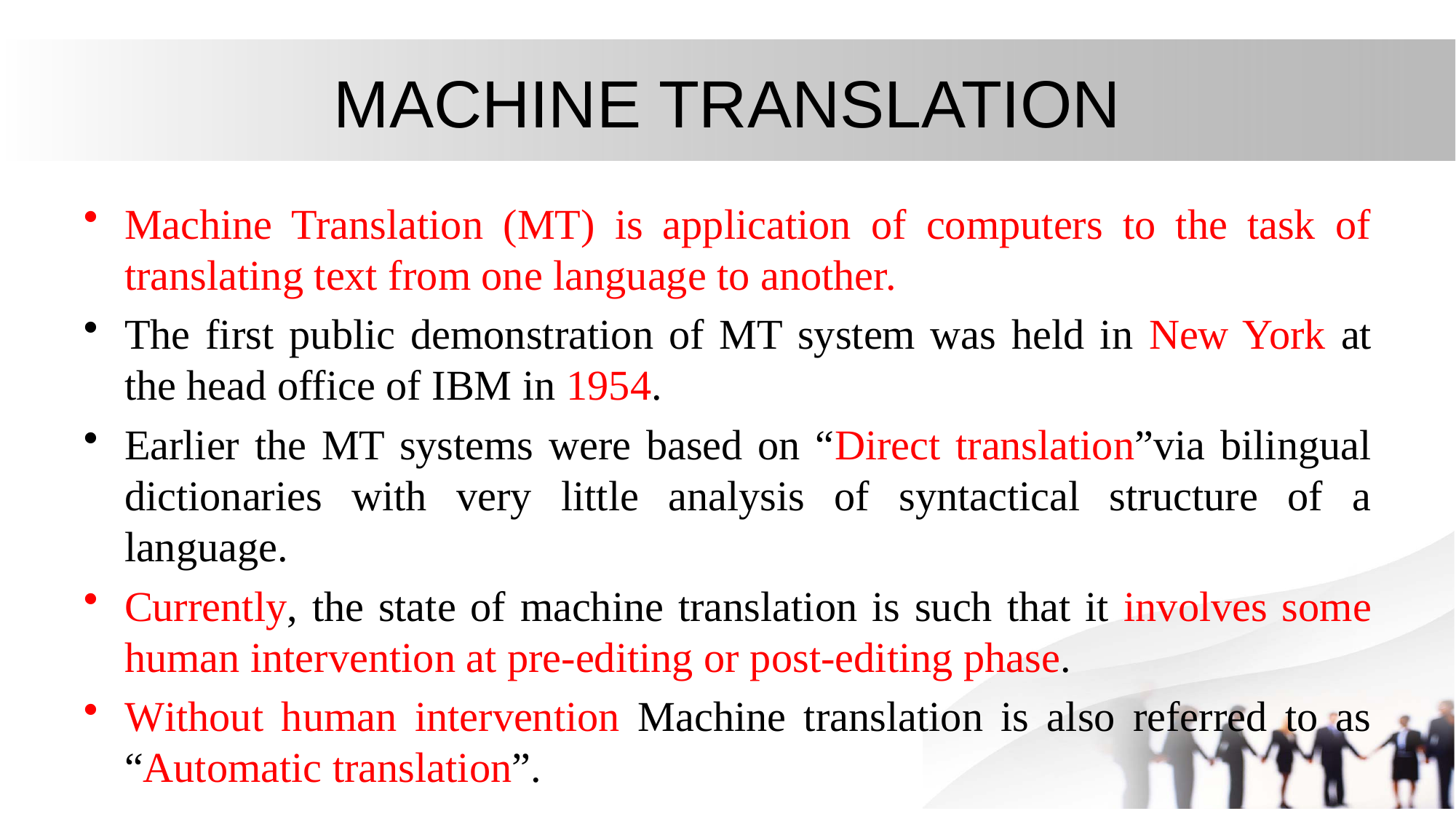

# MACHINE TRANSLATION
Machine Translation (MT) is application of computers to the task of translating text from one language to another.
The first public demonstration of MT system was held in New York at the head office of IBM in 1954.
Earlier the MT systems were based on “Direct translation”via bilingual dictionaries with very little analysis of syntactical structure of a language.
Currently, the state of machine translation is such that it involves some human intervention at pre-editing or post-editing phase.
Without human intervention Machine translation is also referred to as “Automatic translation”.